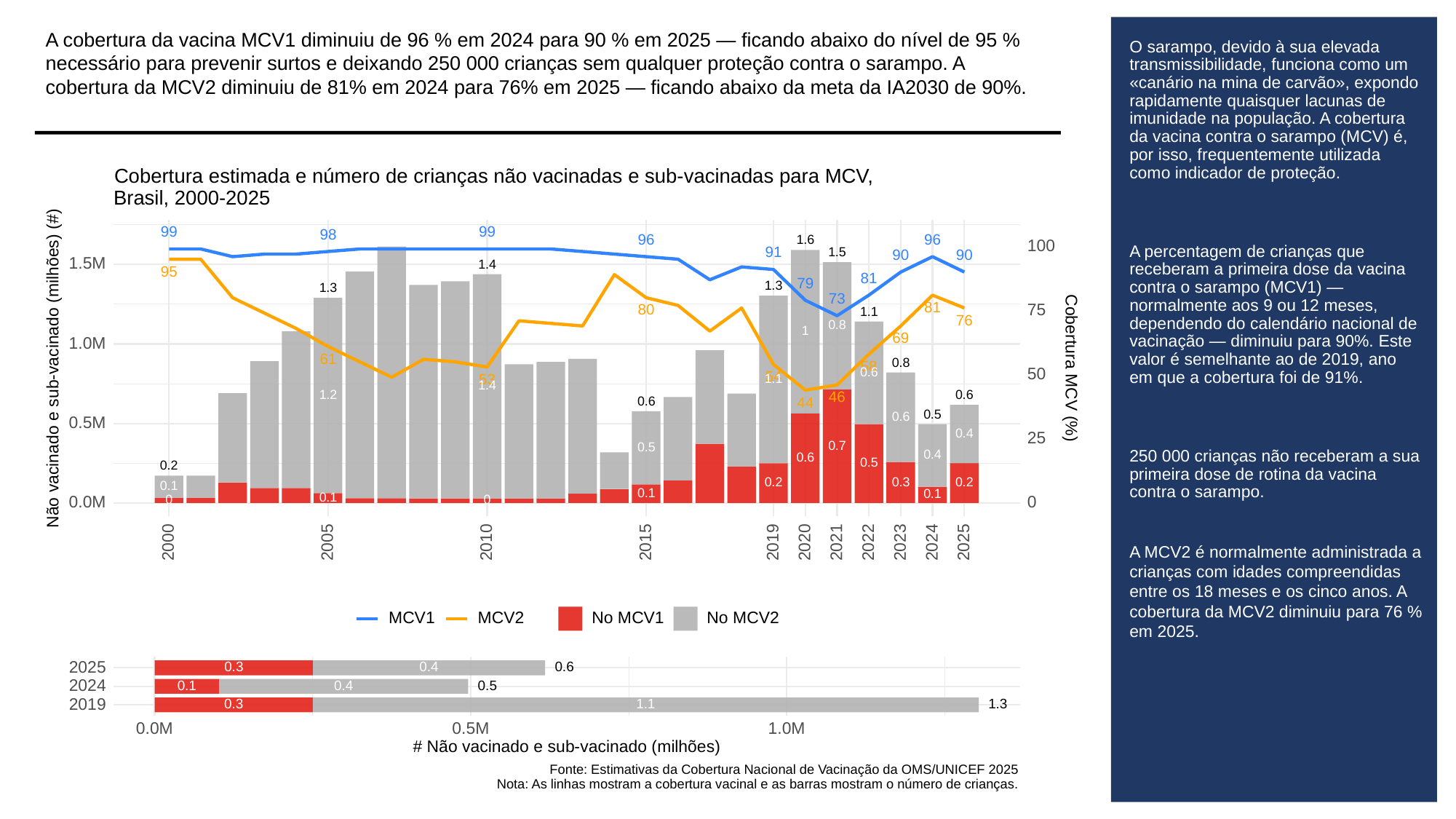

A cobertura da vacina MCV1 diminuiu de 96 % em 2024 para 90 % em 2025 — ficando abaixo do nível de 95 % necessário para prevenir surtos e deixando 250 000 crianças sem qualquer proteção contra o sarampo. A cobertura da MCV2 diminuiu de 81% em 2024 para 76% em 2025 — ficando abaixo da meta da IA2030 de 90%.
# O sarampo, devido à sua elevada transmissibilidade, funciona como um «canário na mina de carvão», expondo rapidamente quaisquer lacunas de imunidade na população. A cobertura da vacina contra o sarampo (MCV) é, por isso, frequentemente utilizada como indicador de proteção.

A percentagem de crianças que receberam a primeira dose da vacina contra o sarampo (MCV1) — normalmente aos 9 ou 12 meses, dependendo do calendário nacional de vacinação — diminuiu para 90%. Este valor é semelhante ao de 2019, ano em que a cobertura foi de 91%.

250 000 crianças não receberam a sua primeira dose de rotina da vacina contra o sarampo.

A MCV2 é normalmente administrada a crianças com idades compreendidas entre os 18 meses e os cinco anos. A cobertura da MCV2 diminuiu para 76 % em 2025.

Cobertura estimada e número de crianças não vacinadas e sub-vacinadas para MCV,
Brasil, 2000-2025

99
99
98
96
96
1.6
100

91
1.5

90
90
1.5M

1.4

95

81

79

1.3
1.3

73

81

75
80
1.1
76
0.8

1

69
1.0M

61
0.8

Não vacinado e sub-vacinado (milhões) (#)
Cobertura MCV (%)

58

0.6
50
54

53
1.1
1.4

0.6
1.2
46

0.6
44

0.5

0.6

0.5M

0.4
25
0.7
0.5

0.4

0.6
0.5
0.2

0.3
0.2
0.2

0.1

0.1

0.1

0.1

0
0
0.0M
0

2023
2000
2005
2010
2015
2019
2020
2021
2022
2024
2025

MCV1
MCV2
No MCV1
No MCV2

2025
0.3
0.4
0.6

2024
0.1
0.4
0.5

2019
0.3
1.3
1.1

0.0M
0.5M
1.0M
# Não vacinado e sub-vacinado (milhões)
Fonte: Estimativas da Cobertura Nacional de Vacinação da OMS/UNICEF 2025
Nota: As linhas mostram a cobertura vacinal e as barras mostram o número de crianças.